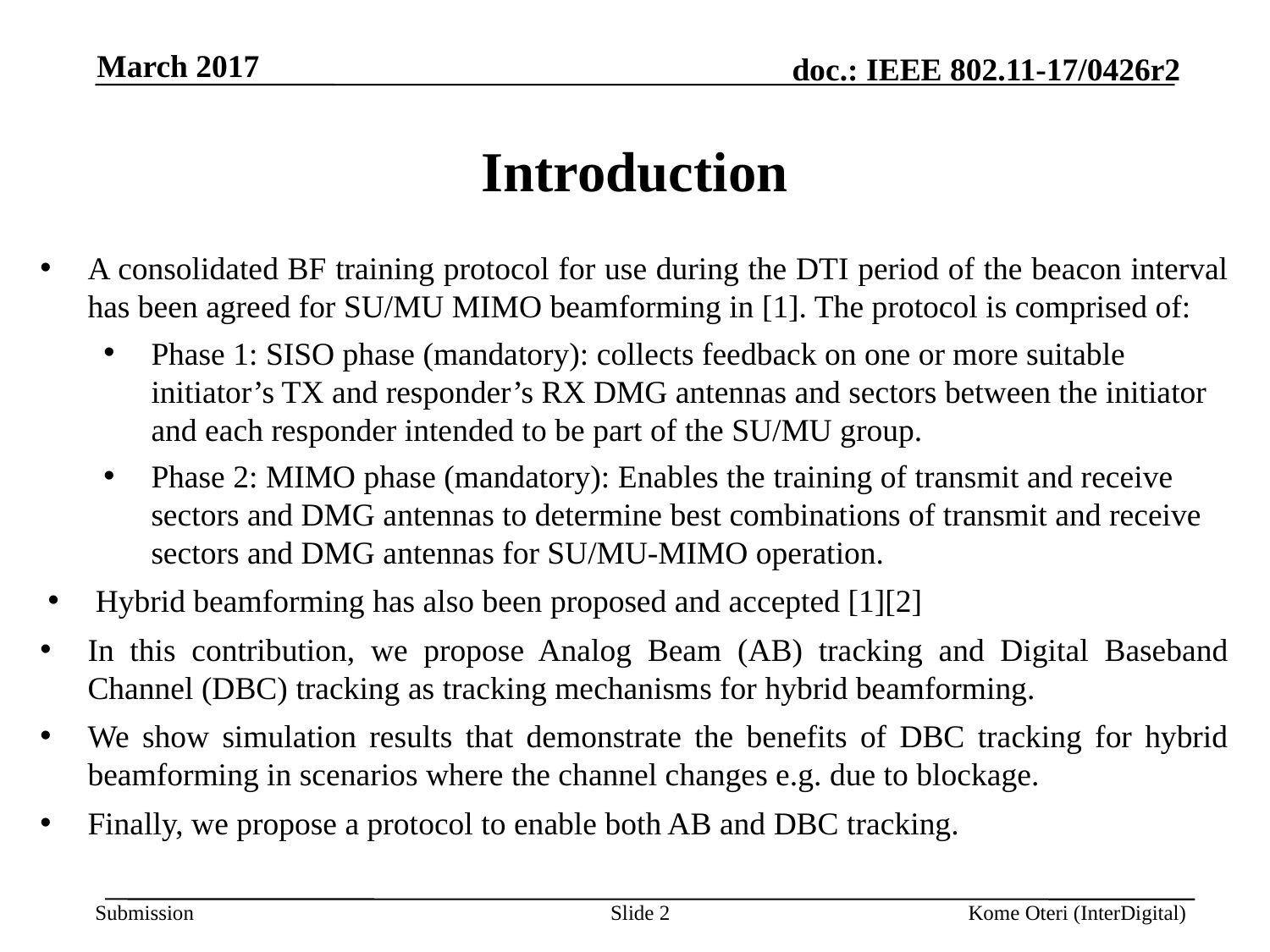

March 2017
# Introduction
A consolidated BF training protocol for use during the DTI period of the beacon interval has been agreed for SU/MU MIMO beamforming in [1]. The protocol is comprised of:
Phase 1: SISO phase (mandatory): collects feedback on one or more suitable initiator’s TX and responder’s RX DMG antennas and sectors between the initiator and each responder intended to be part of the SU/MU group.
Phase 2: MIMO phase (mandatory): Enables the training of transmit and receive sectors and DMG antennas to determine best combinations of transmit and receive sectors and DMG antennas for SU/MU-MIMO operation.
Hybrid beamforming has also been proposed and accepted [1][2]
In this contribution, we propose Analog Beam (AB) tracking and Digital Baseband Channel (DBC) tracking as tracking mechanisms for hybrid beamforming.
We show simulation results that demonstrate the benefits of DBC tracking for hybrid beamforming in scenarios where the channel changes e.g. due to blockage.
Finally, we propose a protocol to enable both AB and DBC tracking.
Slide 2
Kome Oteri (InterDigital)